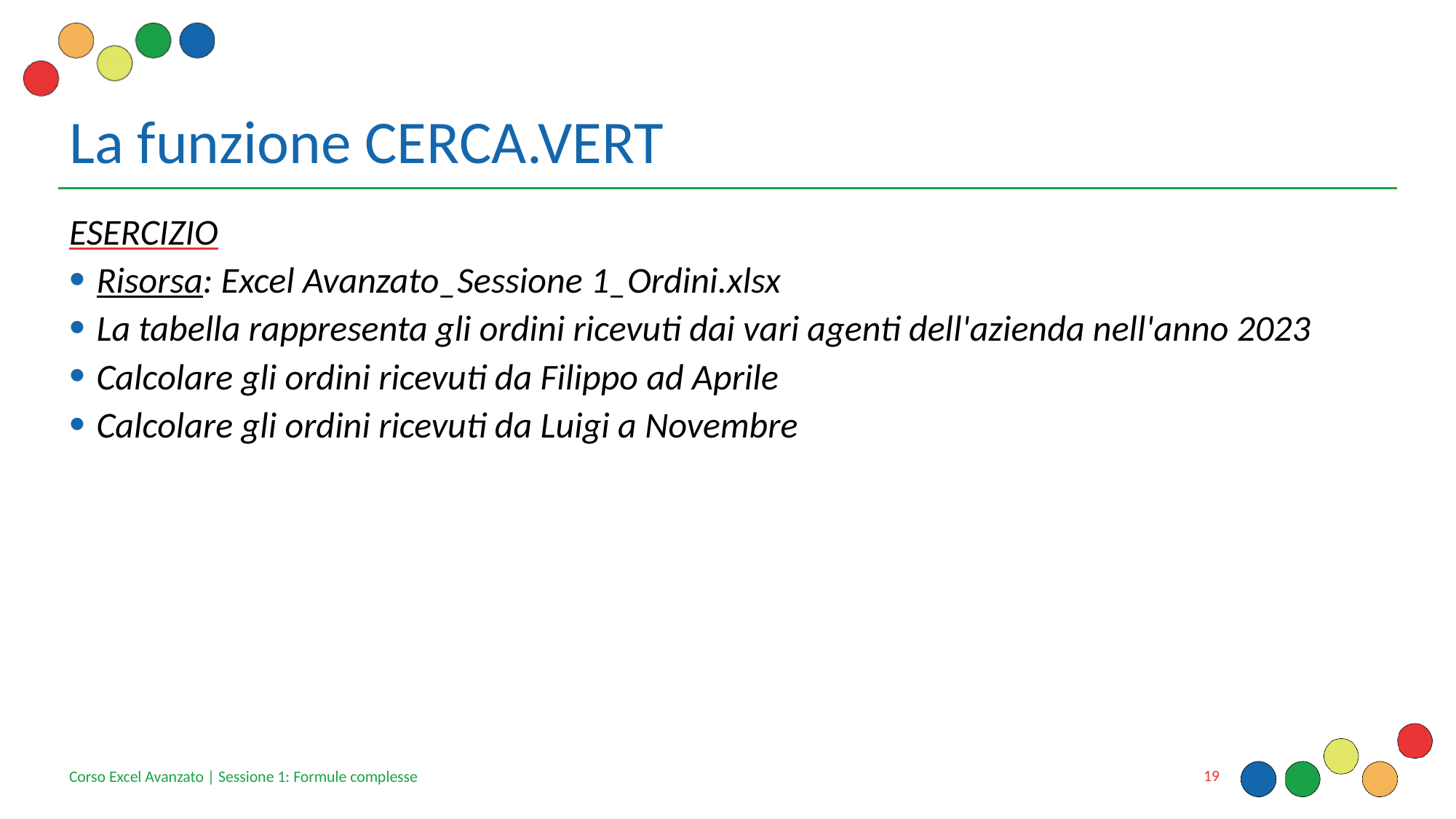

# La funzione CERCA.VERT
ESERCIZIO
Risorsa: Excel Avanzato_Sessione 1_Ordini.xlsx
La tabella rappresenta gli ordini ricevuti dai vari agenti dell'azienda nell'anno 2023
Calcolare gli ordini ricevuti da Filippo ad Aprile
Calcolare gli ordini ricevuti da Luigi a Novembre

19
Corso Excel Avanzato | Sessione 1: Formule complesse